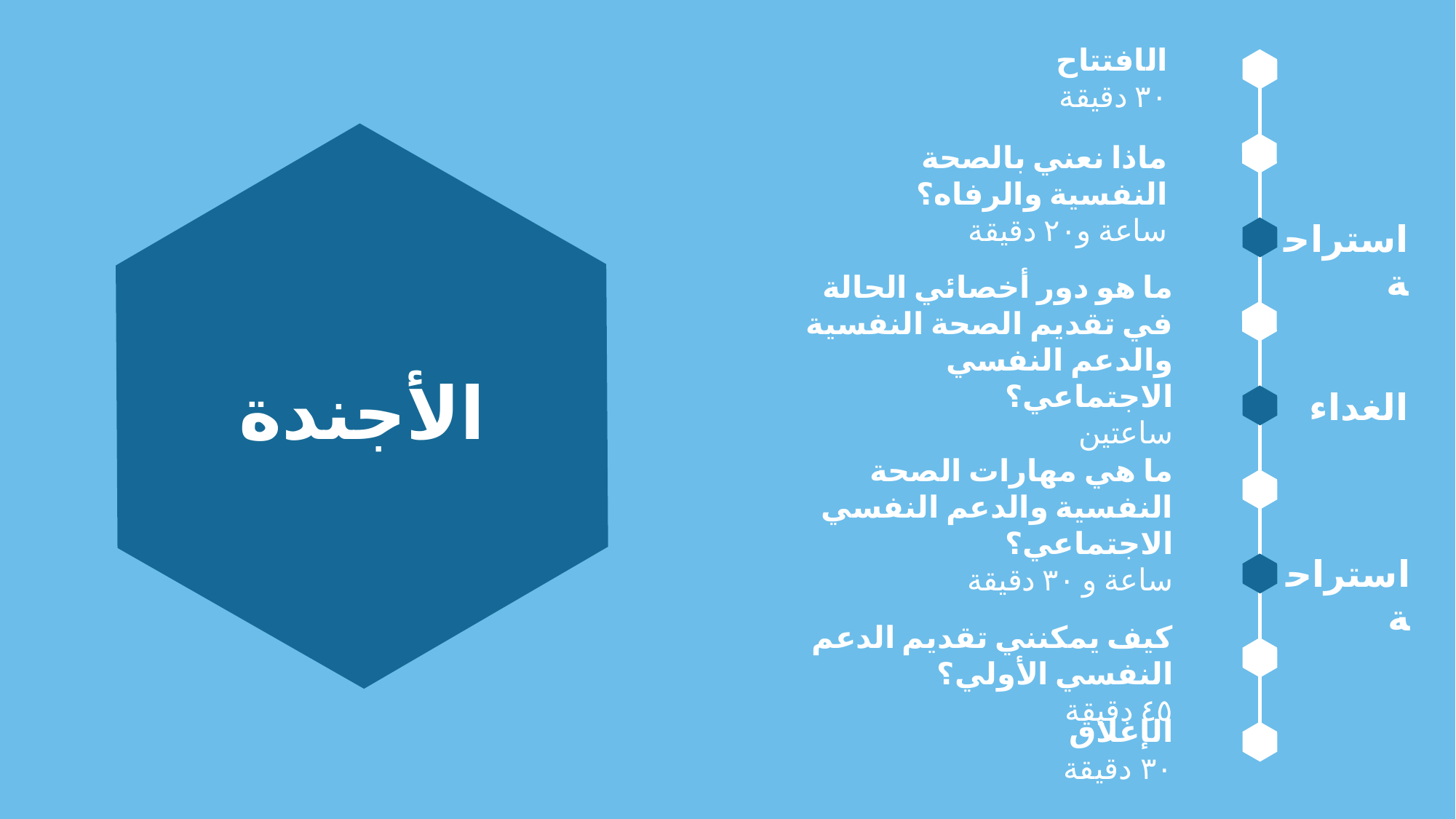

الافتتاح
٣٠ دقيقة

ماذا نعني بالصحة النفسية والرفاه؟
ساعة و٢٠ دقيقة

استراحة

ما هو دور أخصائي الحالة في تقديم الصحة النفسية والدعم النفسي الاجتماعي؟
ساعتين

الغداء
# الأجندة

ما هي مهارات الصحة النفسية والدعم النفسي الاجتماعي؟
ساعة و ٣٠ دقيقة

استراحة

كيف يمكنني تقديم الدعم  النفسي الأولي؟
٤٥ دقيقة

الإغلاق
٣٠ دقيقة